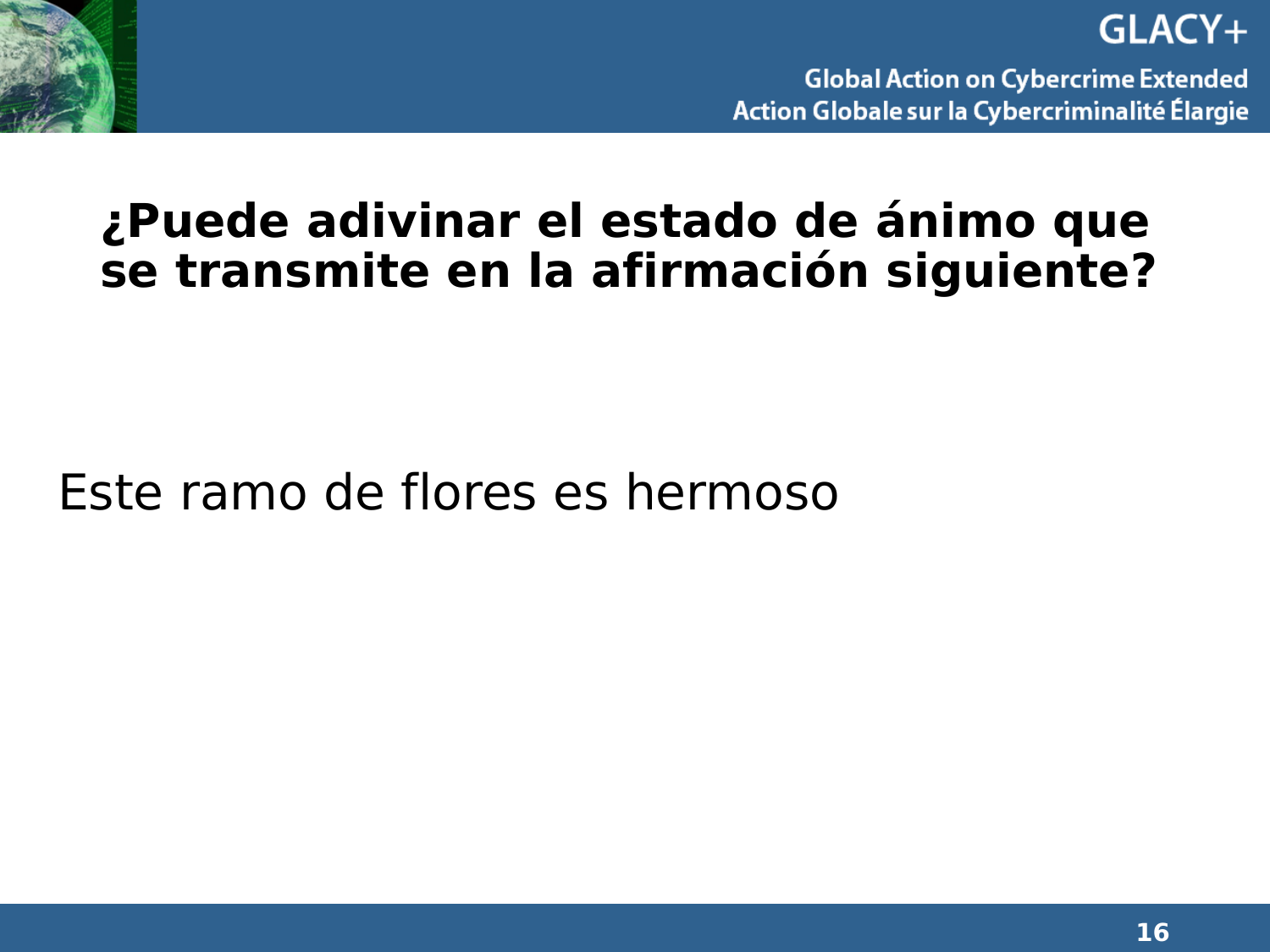

# ¿Puede adivinar el estado de ánimo que se transmite en la afirmación siguiente?

Este ramo de flores es hermoso

16